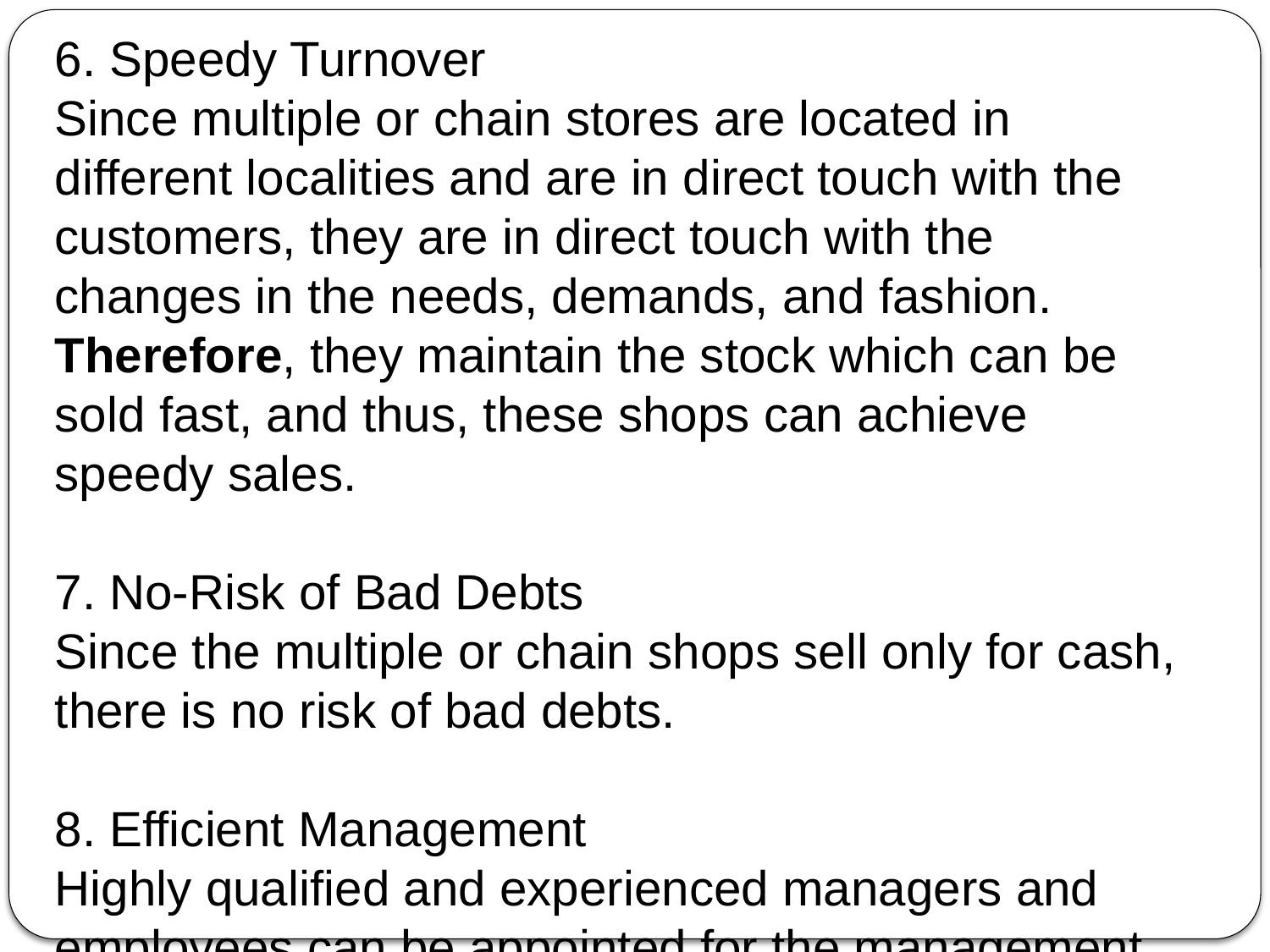

6. Speedy Turnover
Since multiple or chain stores are located in different localities and are in direct touch with the customers, they are in direct touch with the changes in the needs, demands, and fashion.
Therefore, they maintain the stock which can be sold fast, and thus, these shops can achieve speedy sales.

7. No-Risk of Bad Debts
Since the multiple or chain shops sell only for cash, there is no risk of bad debts.

8. Efficient Management
Highly qualified and experienced managers and employees can be appointed for the management of these shops.